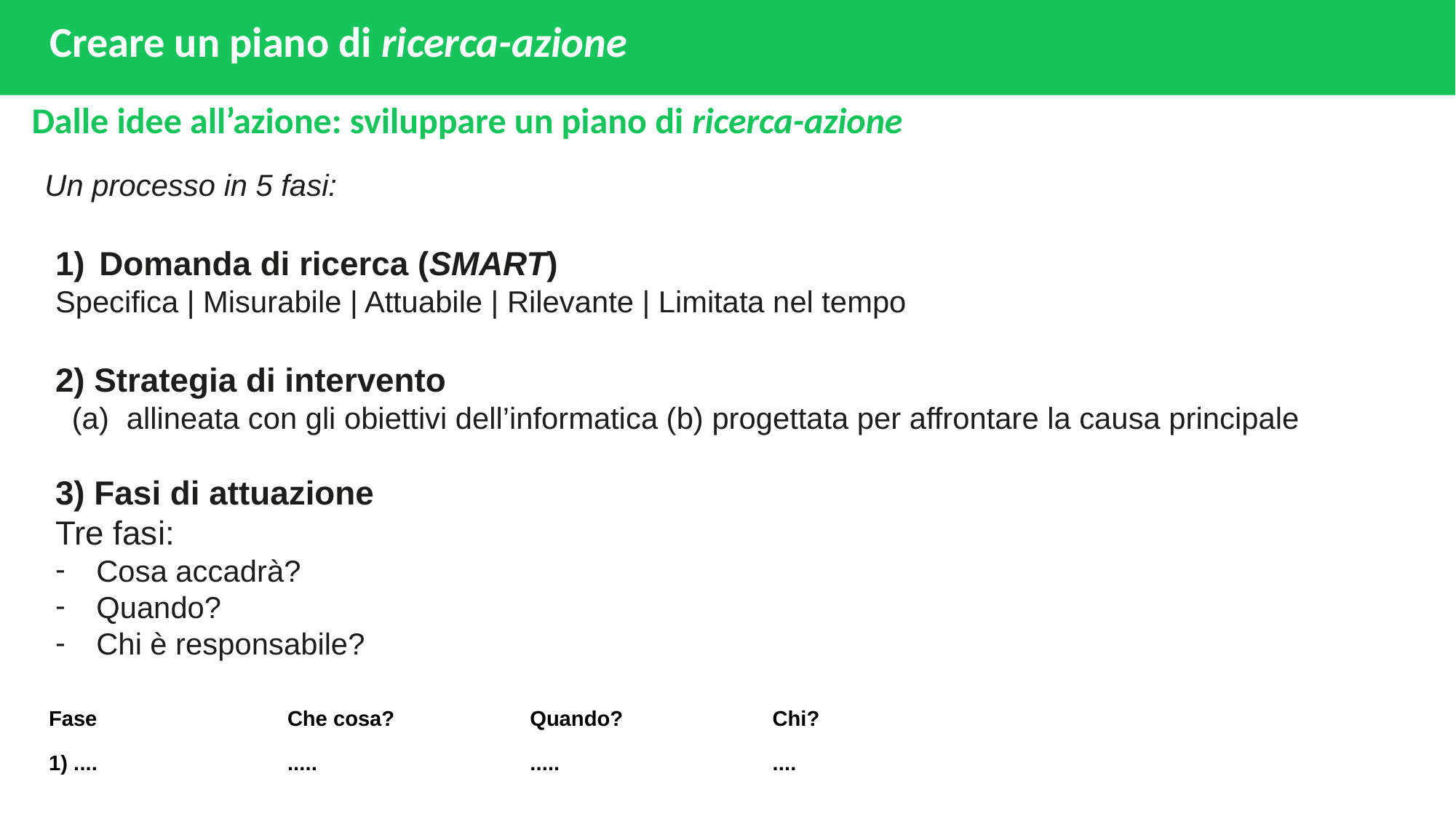

# Creare un piano di ricerca-azione
Dalle idee all’azione: sviluppare un piano di ricerca-azione
Un processo in 5 fasi:

Domanda di ricerca (SMART)
Specifica | Misurabile | Attuabile | Rilevante | Limitata nel tempo

2) Strategia di intervento
allineata con gli obiettivi dell’informatica (b) progettata per affrontare la causa principale

3) Fasi di attuazione
Tre fasi:
Cosa accadrà?
Quando?
Chi è responsabile?

| Fase | Che cosa? | Quando? | Chi? |
| --- | --- | --- | --- |
| 1) .... | ..... | ..... | .... |